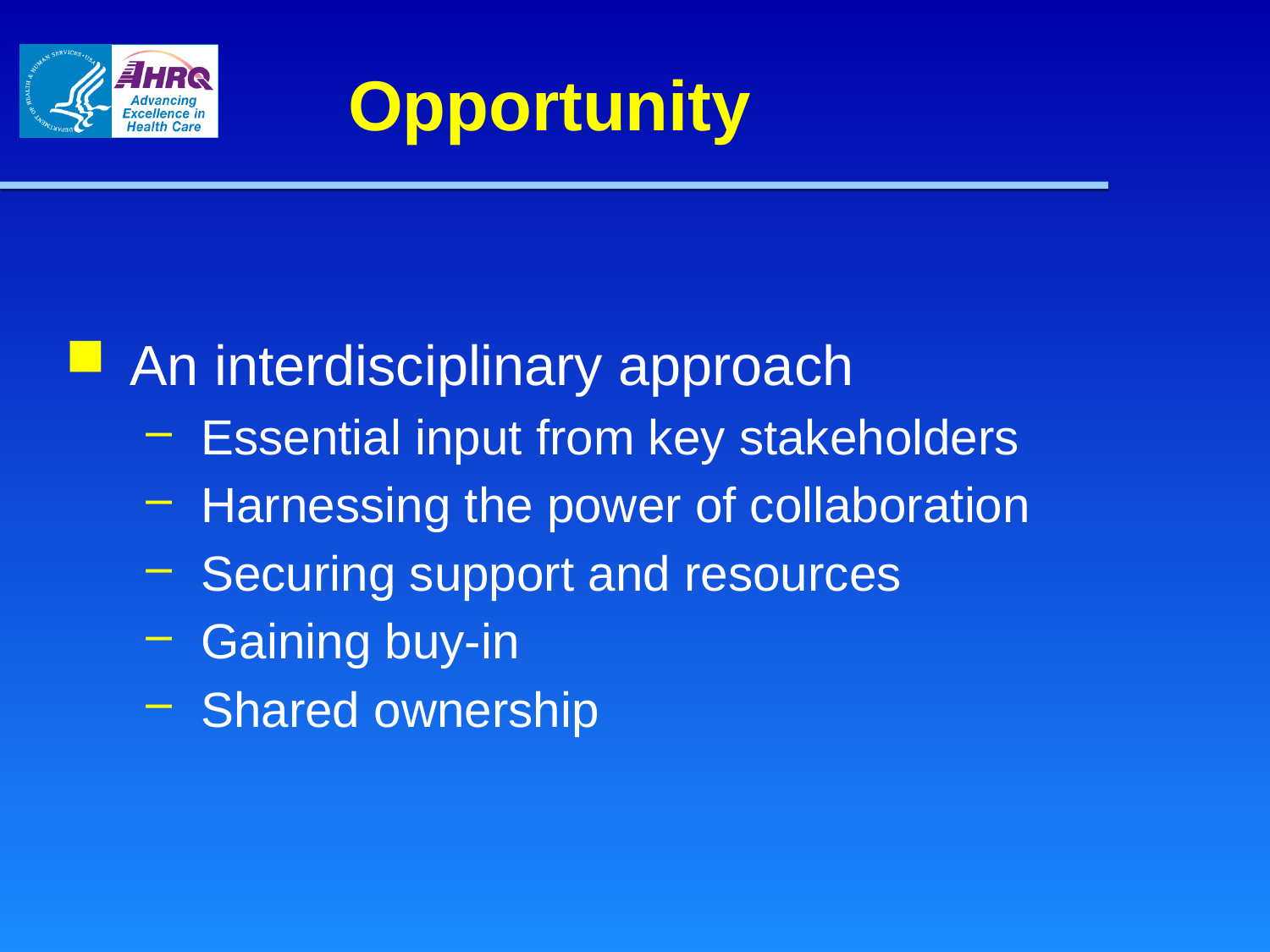

# Opportunity
An interdisciplinary approach
Essential input from key stakeholders
Harnessing the power of collaboration
Securing support and resources
Gaining buy-in
Shared ownership